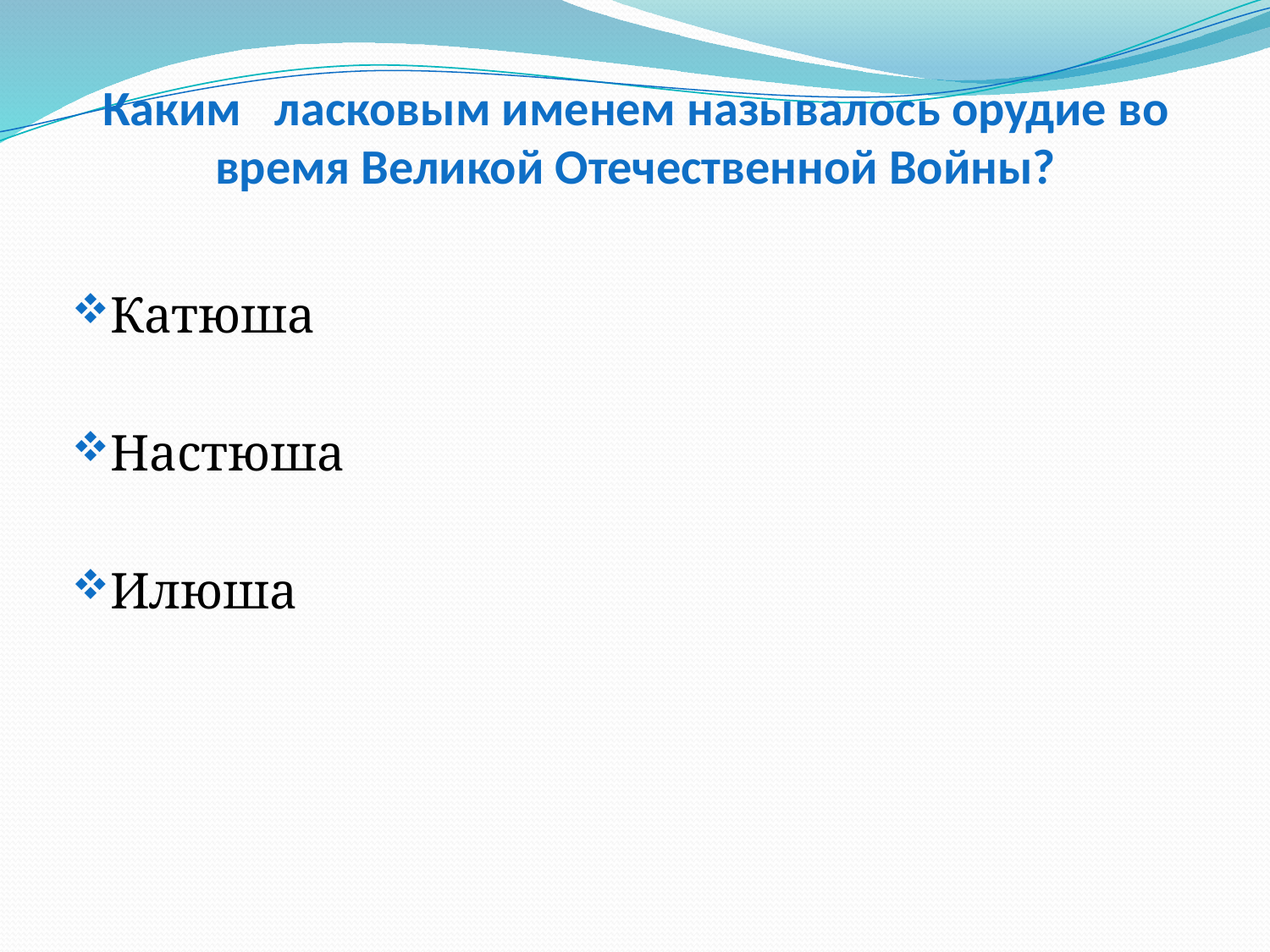

# Каким   ласковым именем называлось орудие во время Великой Отечественной Войны?

Катюша

Настюша

Илюша